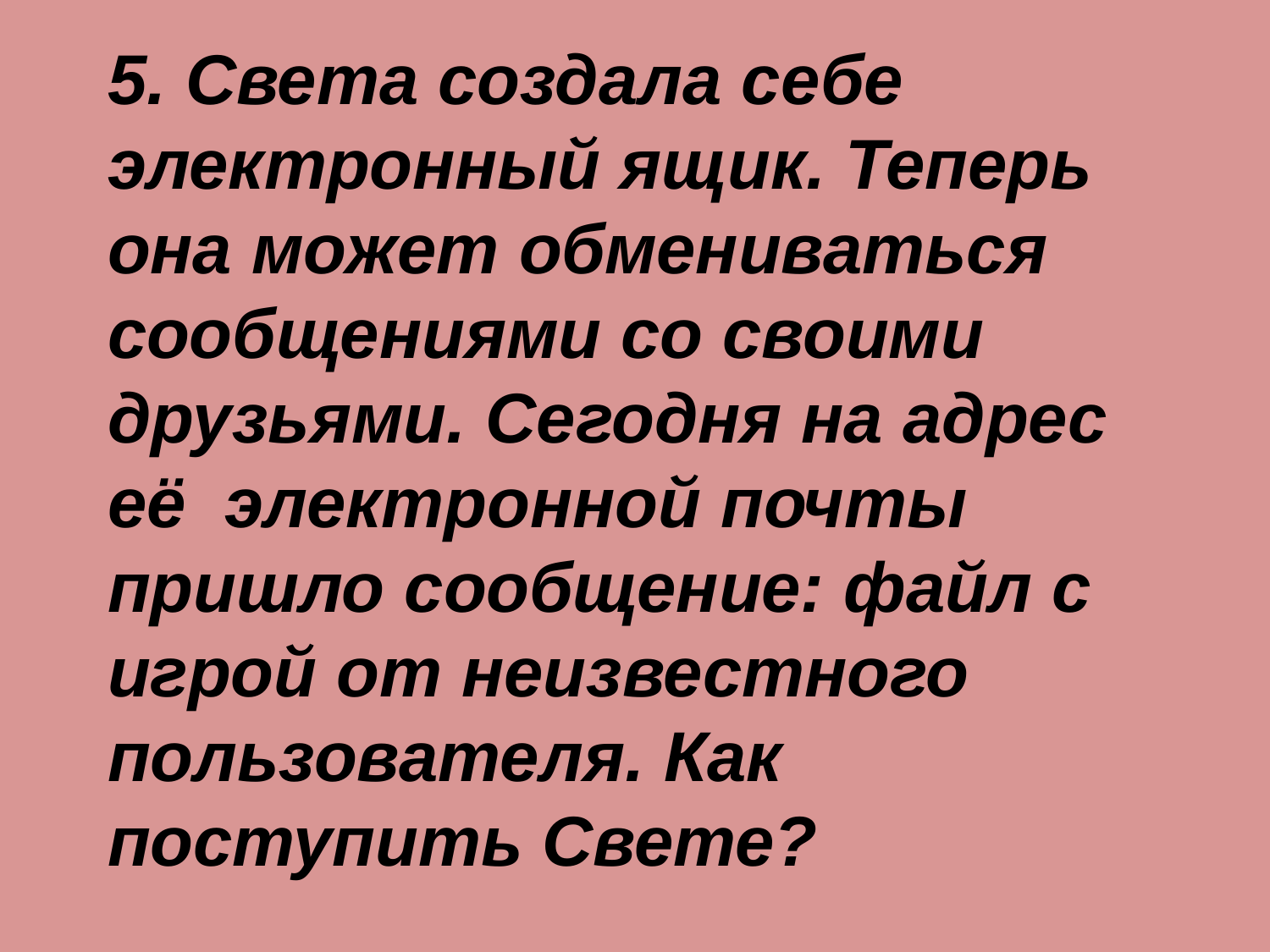

5. Света создала себе электронный ящик. Теперь она может обмениваться сообщениями со своими друзьями. Сегодня на адрес её  электронной почты пришло сообщение: файл с игрой от неизвестного пользователя. Как поступить Свете?